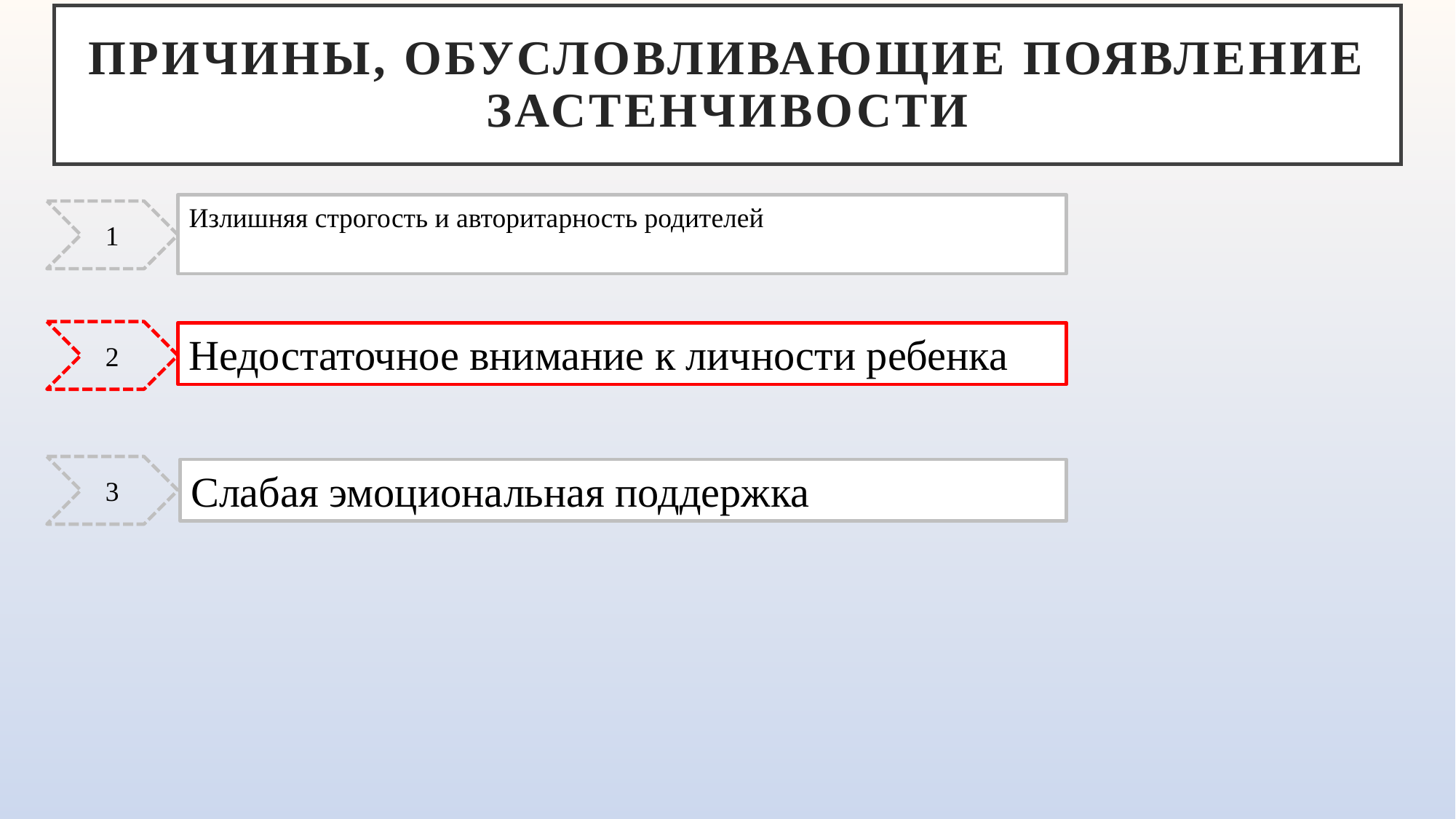

# Причины, обусловливающие появление застенчивости
Излишняя строгость и авторитарность родителей
1
2
Недостаточное внимание к личности ребенка
3
Слабая эмоциональная поддержка